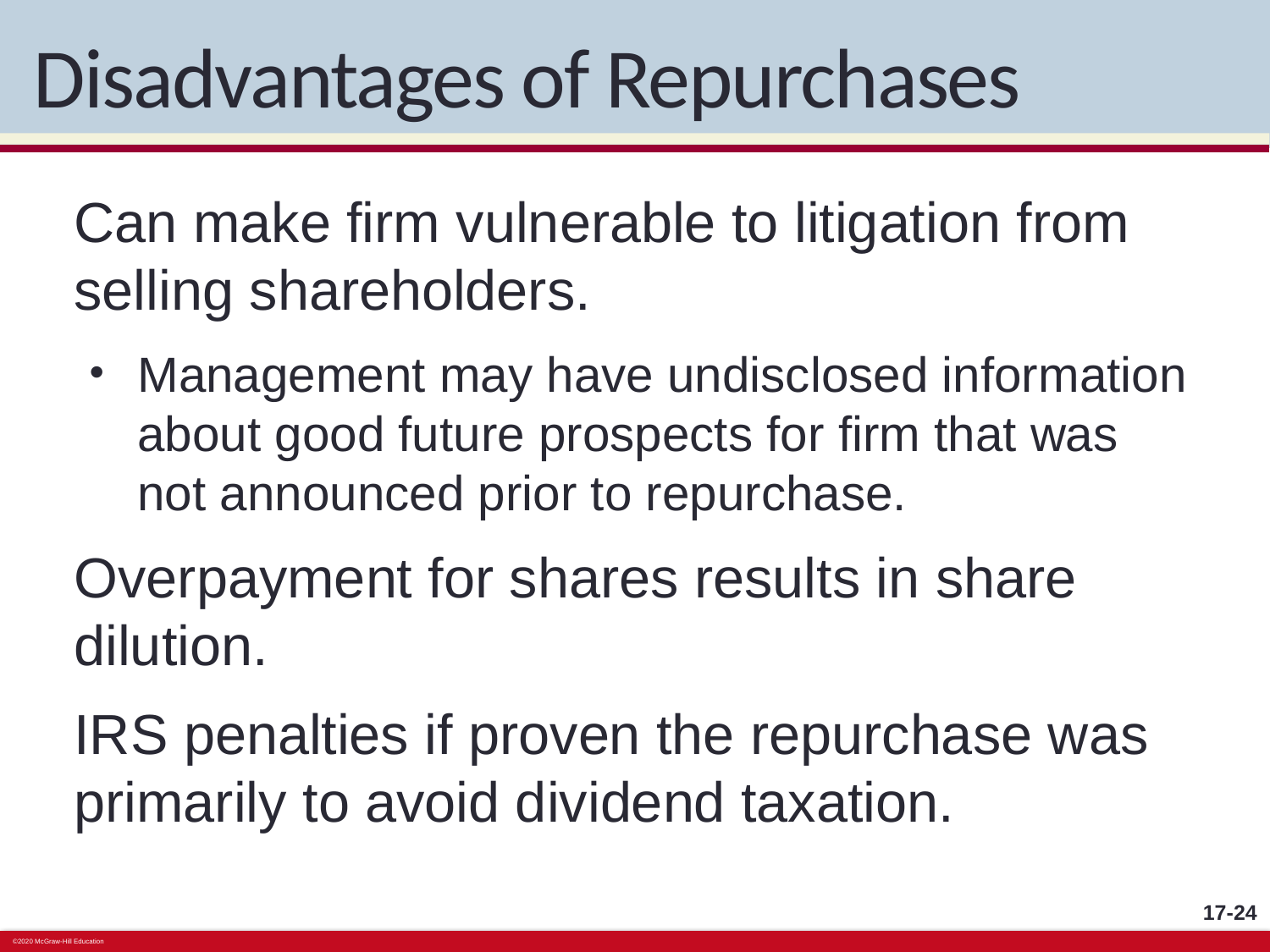

# Disadvantages of Repurchases
Can make firm vulnerable to litigation from selling shareholders.
Management may have undisclosed information about good future prospects for firm that was not announced prior to repurchase.
Overpayment for shares results in share dilution.
IRS penalties if proven the repurchase was primarily to avoid dividend taxation.